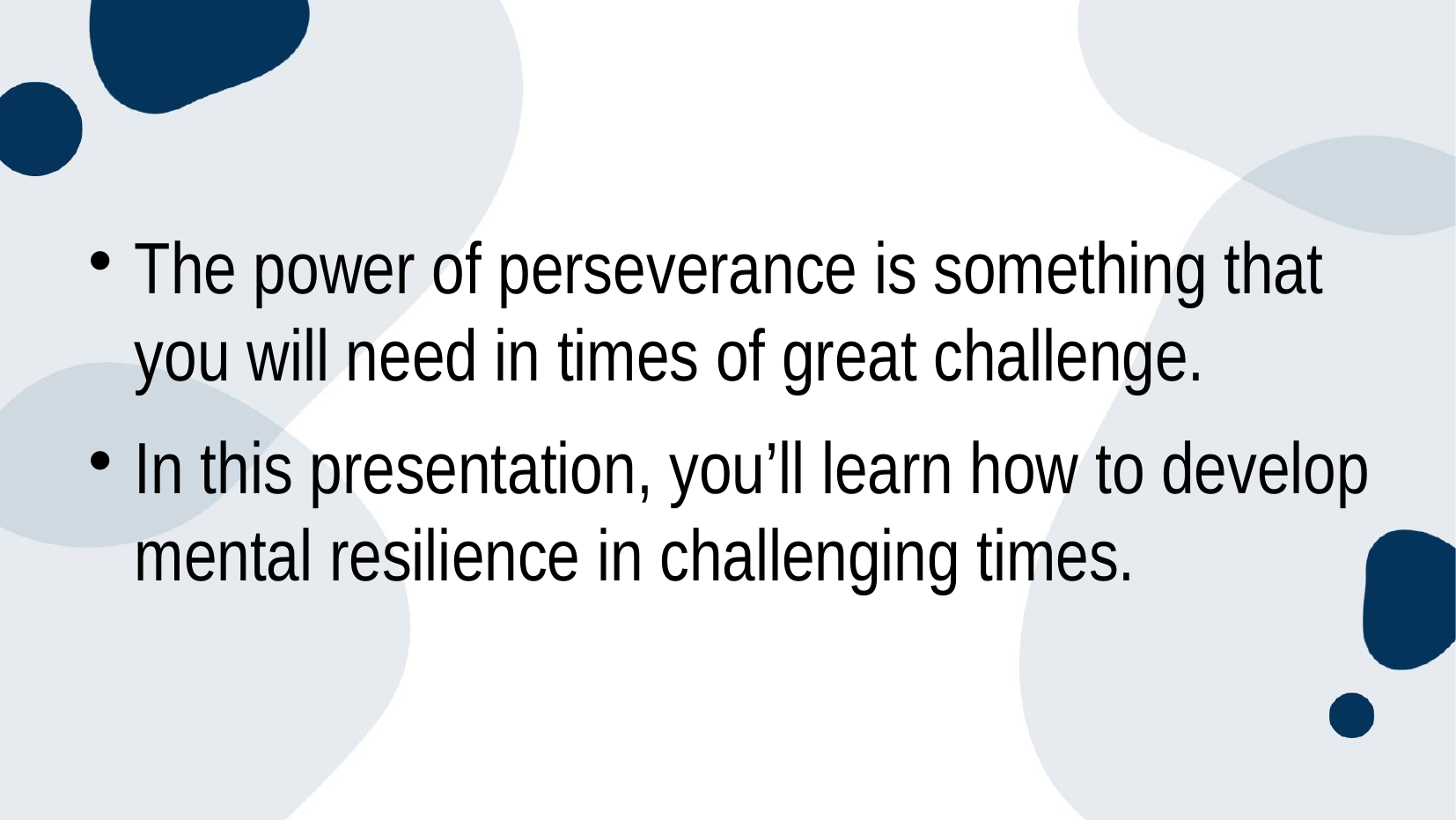

#
The power of perseverance is something that you will need in times of great challenge.
In this presentation, you’ll learn how to develop mental resilience in challenging times.